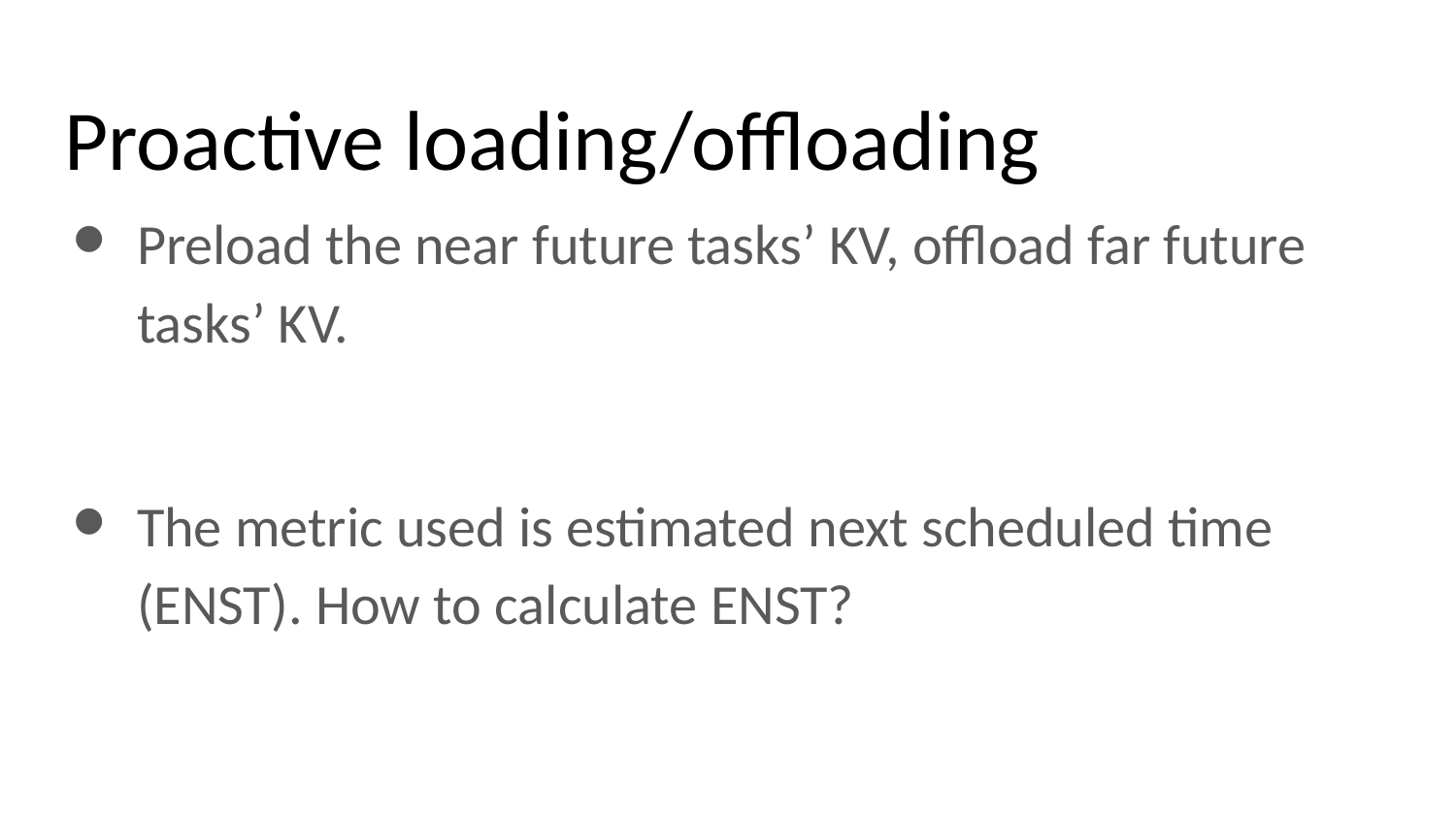

# Proactive loading/offloading
Preload the near future tasks’ KV, offload far future tasks’ KV.

The metric used is estimated next scheduled time (ENST). How to calculate ENST?